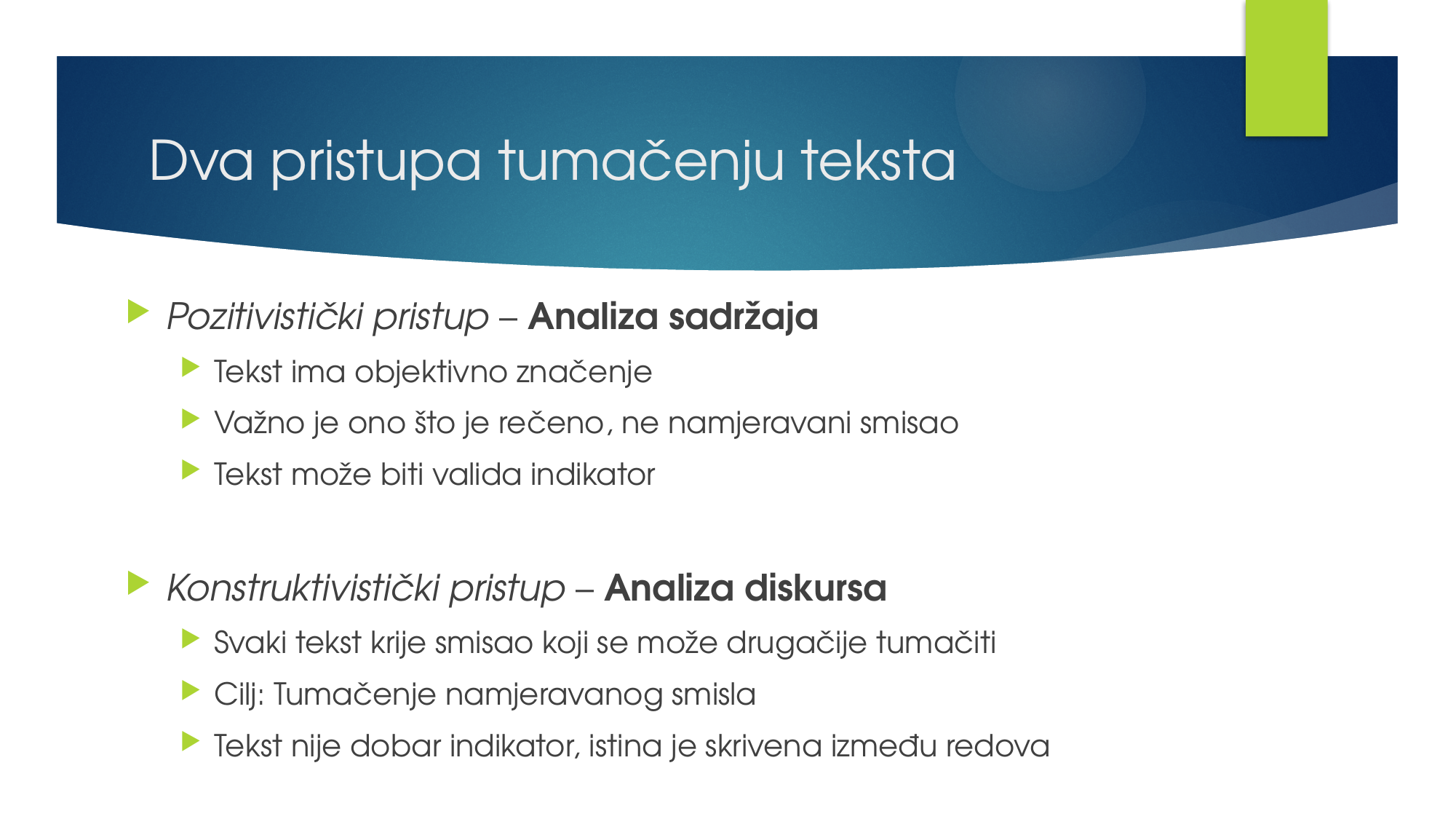

# Dva pristupa tumačenju teksta
Pozitivistički pristup – Analiza sadržaja
Tekst ima objektivno značenje
Važno je ono što je rečeno, ne namjeravani smisao
Tekst može biti valida indikator

Konstruktivistički pristup – Analiza diskursa
Svaki tekst krije smisao koji se može drugačije tumačiti
Cilj: Tumačenje namjeravanog smisla
Tekst nije dobar indikator, istina je skrivena između redova